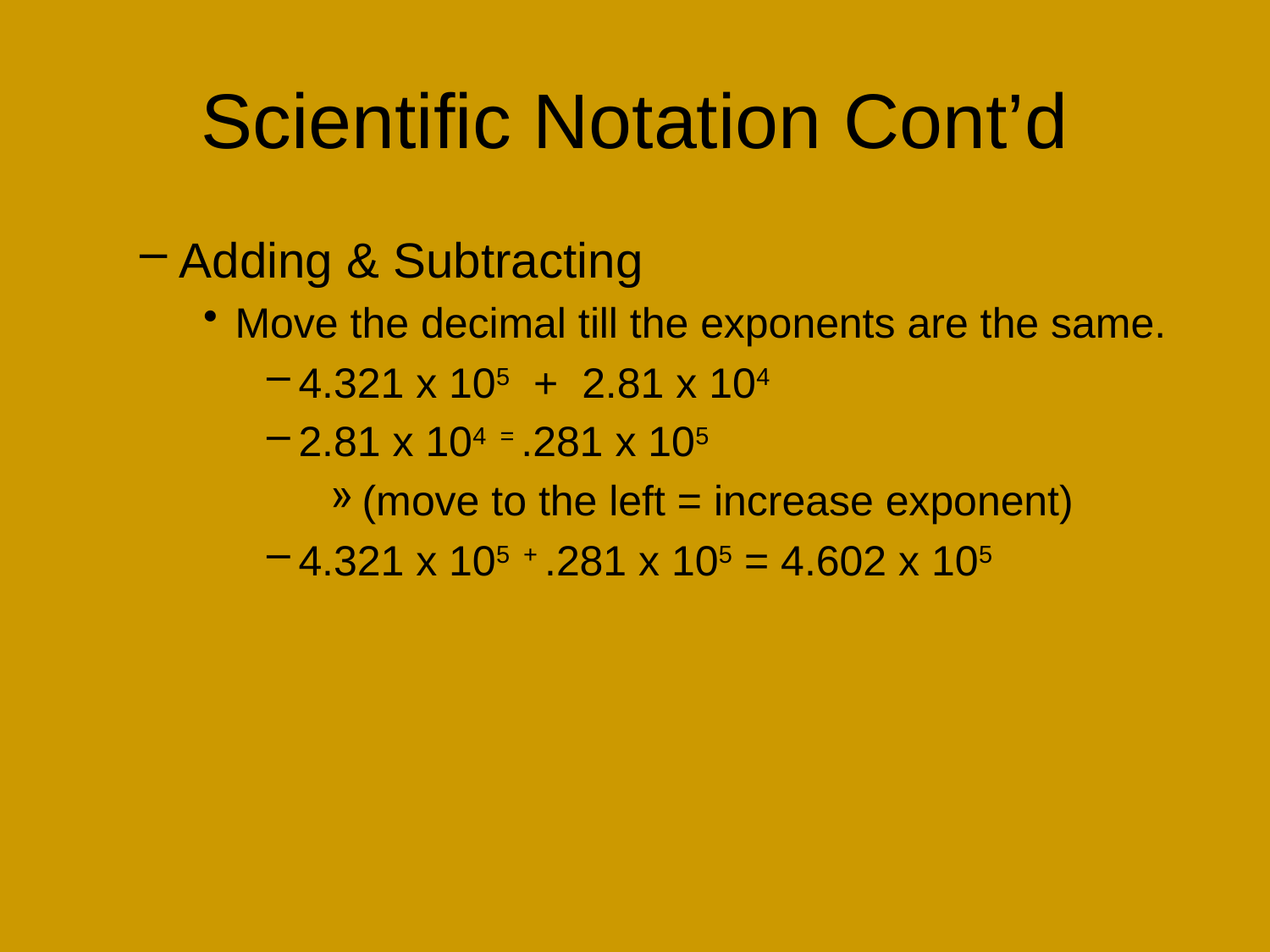

# Scientific Notation Cont’d
Adding & Subtracting
Move the decimal till the exponents are the same.
4.321 x 105  +  2.81 x 104
2.81 x 104  = .281 x 105
(move to the left = increase exponent)
4.321 x 105  + .281 x 105 = 4.602 x 105